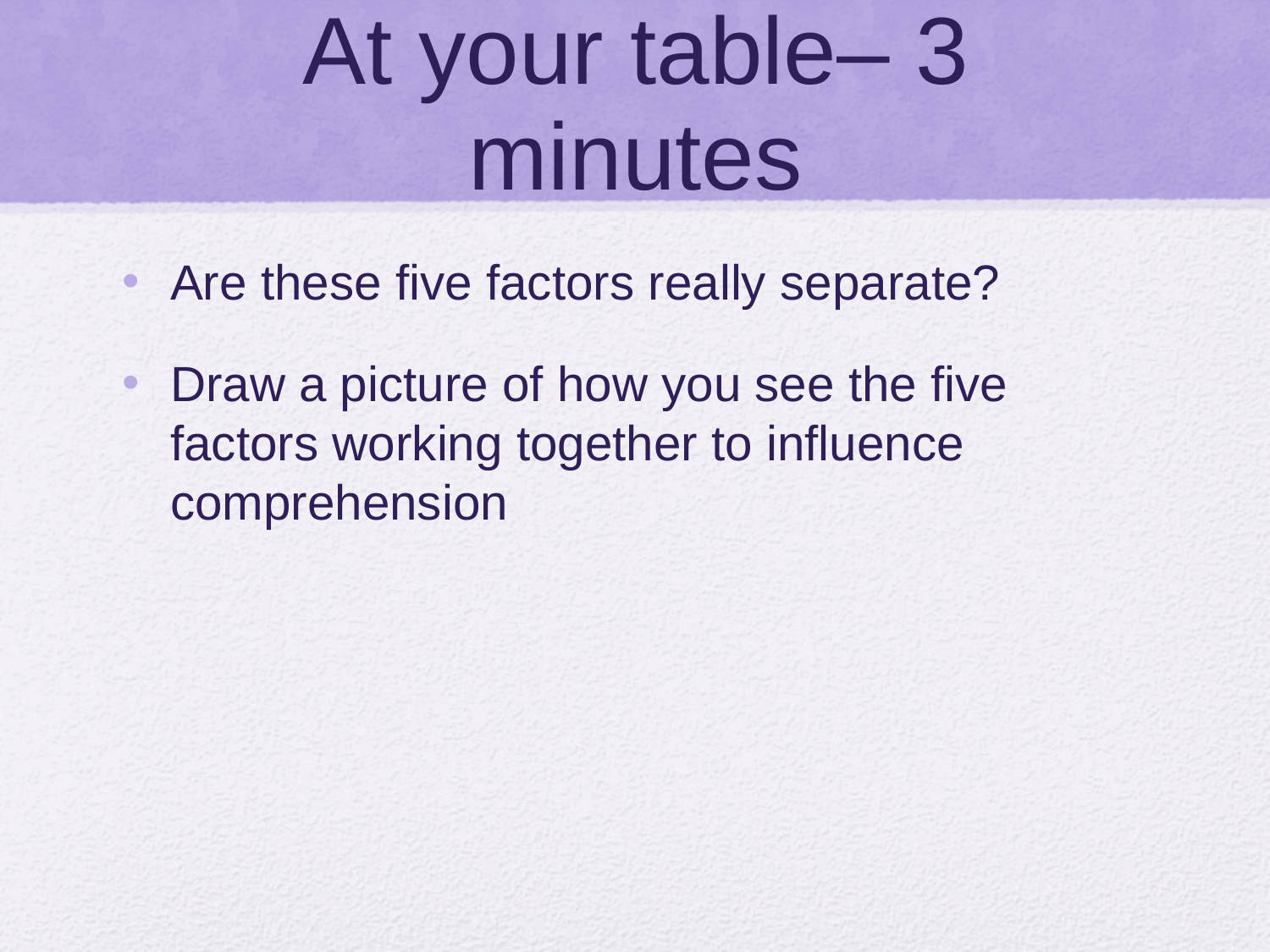

# At your table– 3 minutes
Are these five factors really separate?
Draw a picture of how you see the five factors working together to influence comprehension